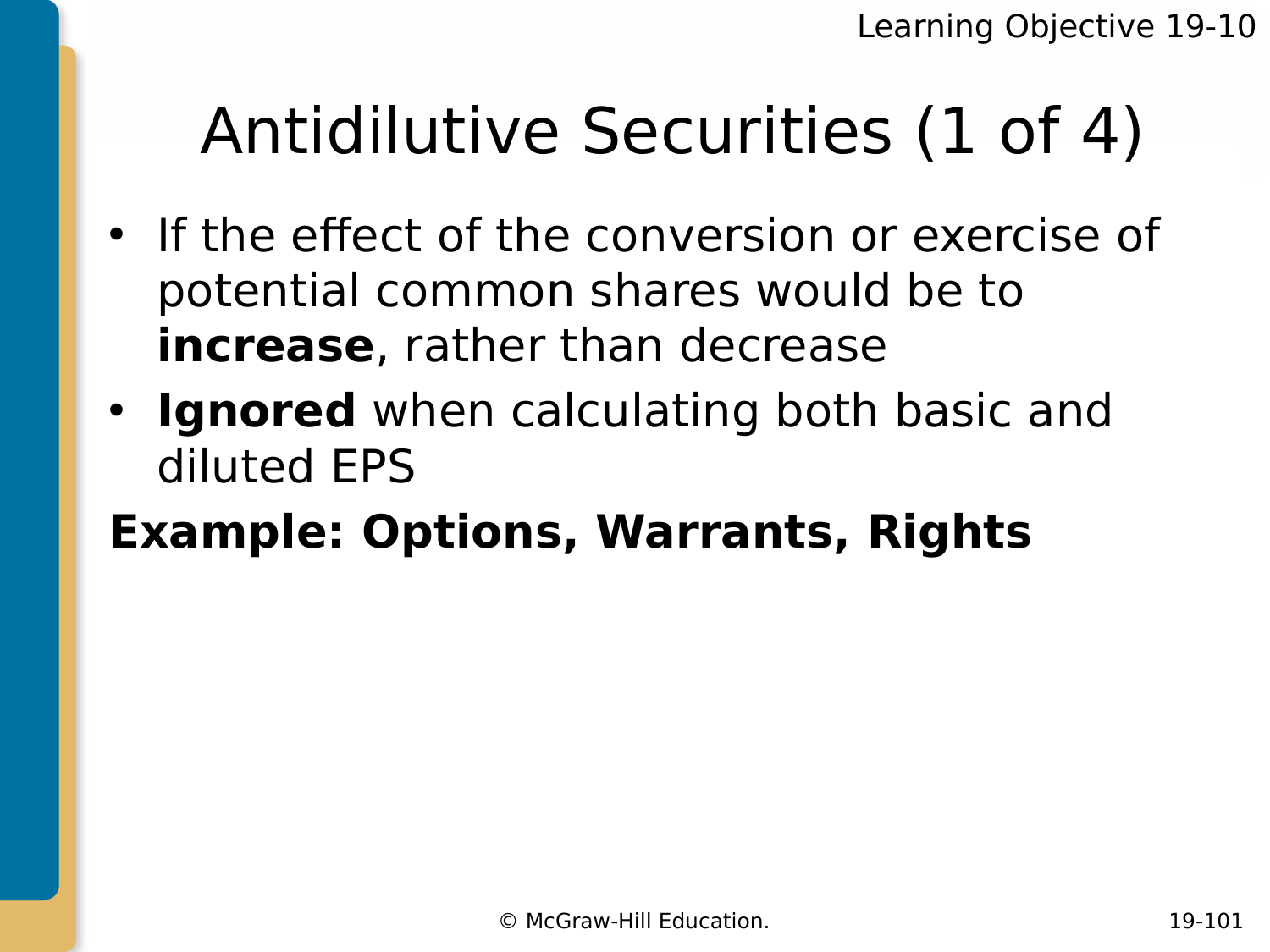

Learning Objective 19-10
# Antidilutive Securities (1 of 4)
If the effect of the conversion or exercise of potential common shares would be to increase, rather than decrease
Ignored when calculating both basic and diluted EPS
Example: Options, Warrants, Rights